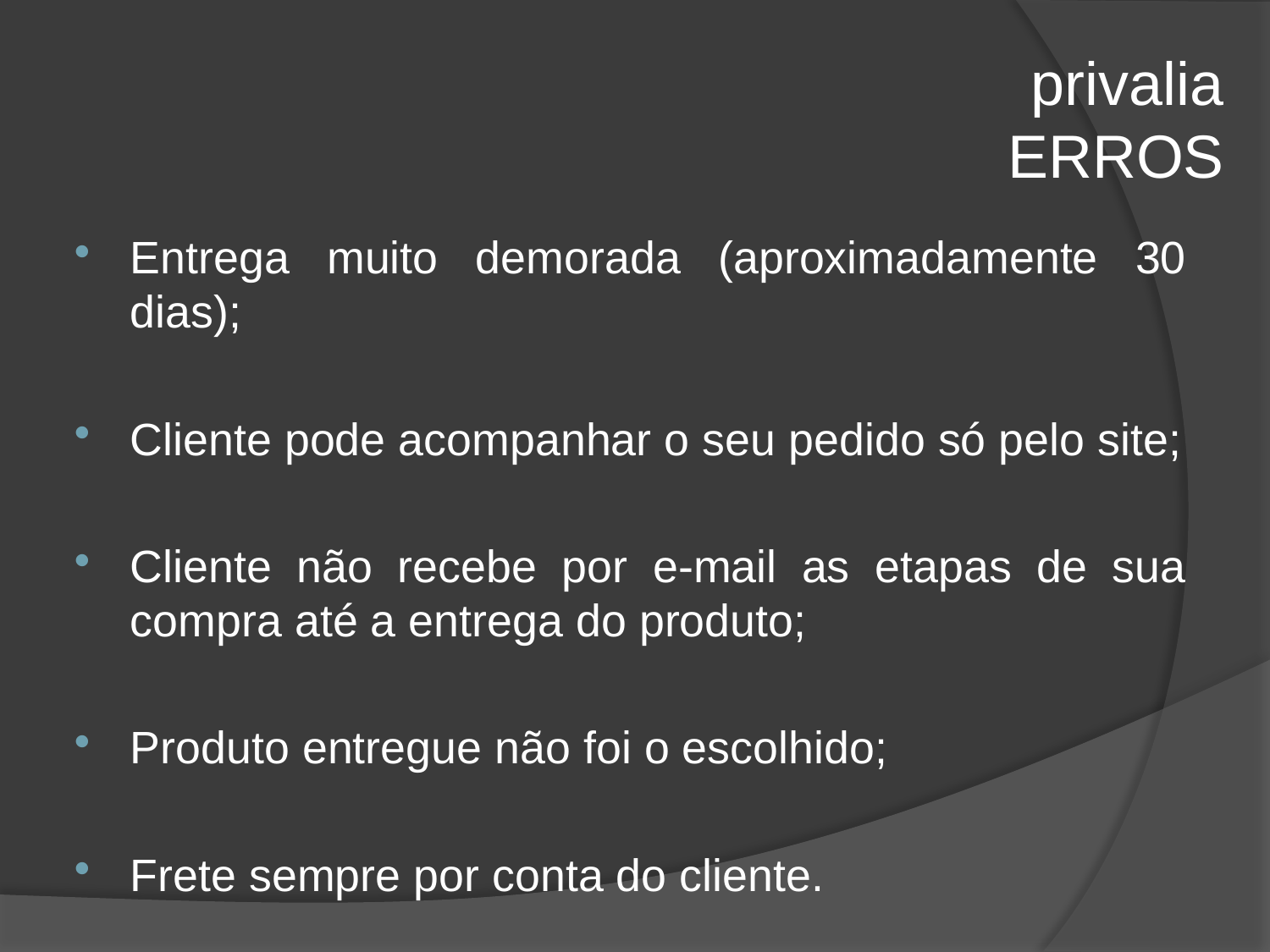

# privalia ERROS
Entrega muito demorada (aproximadamente 30 dias);

Cliente pode acompanhar o seu pedido só pelo site;

Cliente não recebe por e-mail as etapas de sua compra até a entrega do produto;

Produto entregue não foi o escolhido;

Frete sempre por conta do cliente.